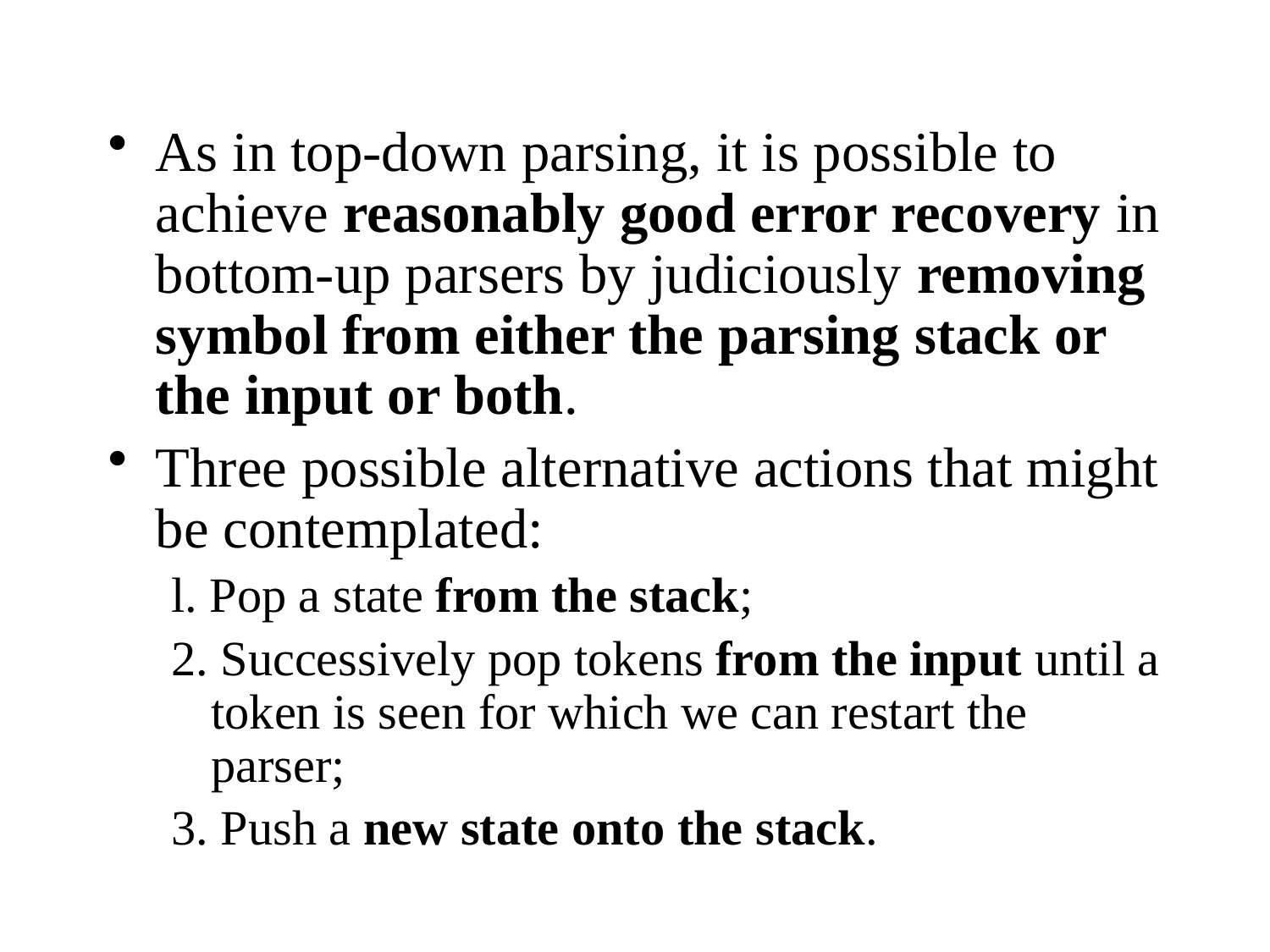

As in top-down parsing, it is possible to achieve reasonably good error recovery in bottom-up parsers by judiciously removing symbol from either the parsing stack or the input or both.
Three possible alternative actions that might be contemplated:
l. Pop a state from the stack;
2. Successively pop tokens from the input until a token is seen for which we can restart the parser;
3. Push a new state onto the stack.